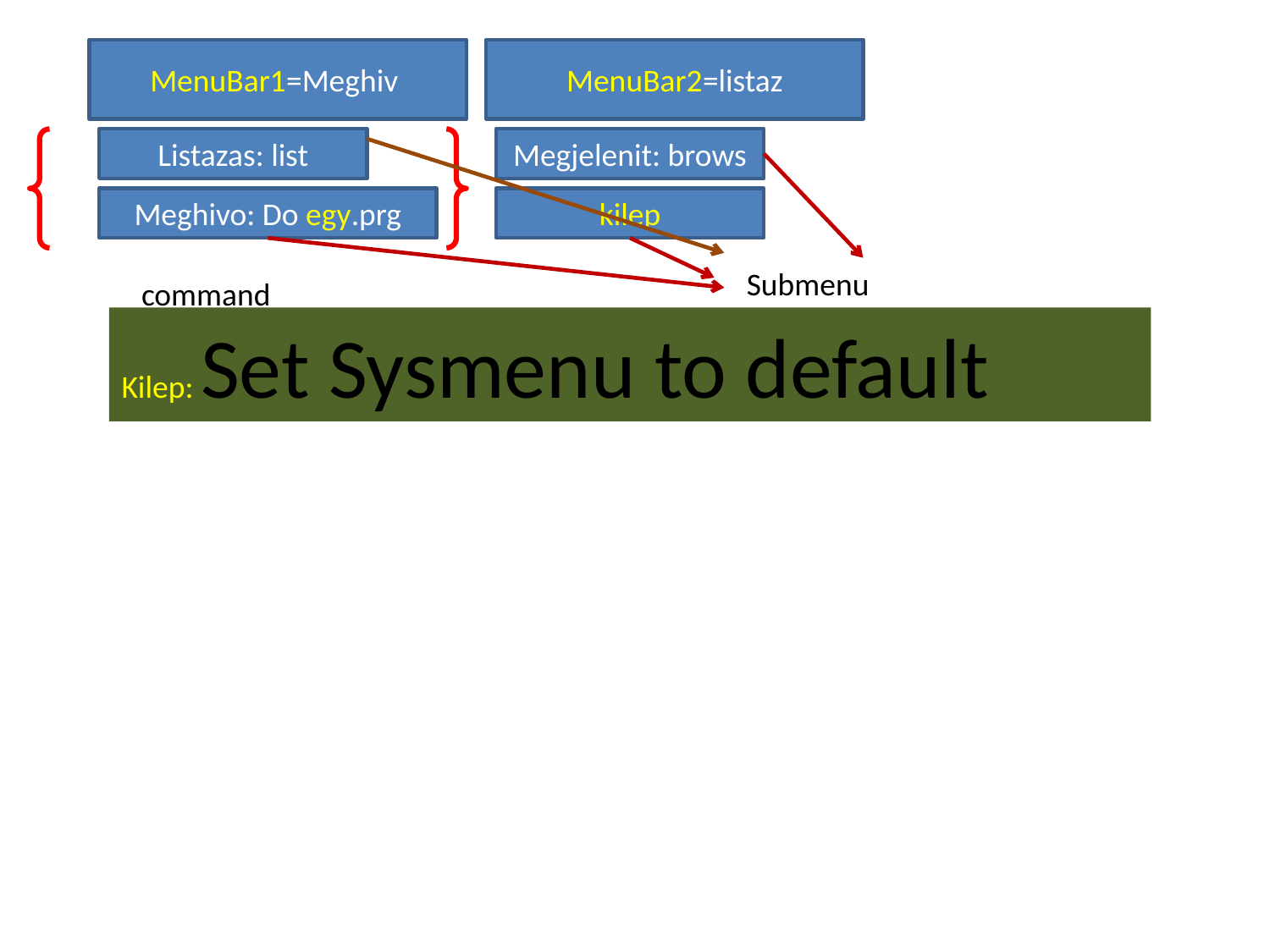

MenuBar1=Meghiv
MenuBar2=listaz

Listazas: list
Megjelenit: brows
Meghivo: Do egy.prg
kilep
Submenu
command
Kilep: Set Sysmenu to default